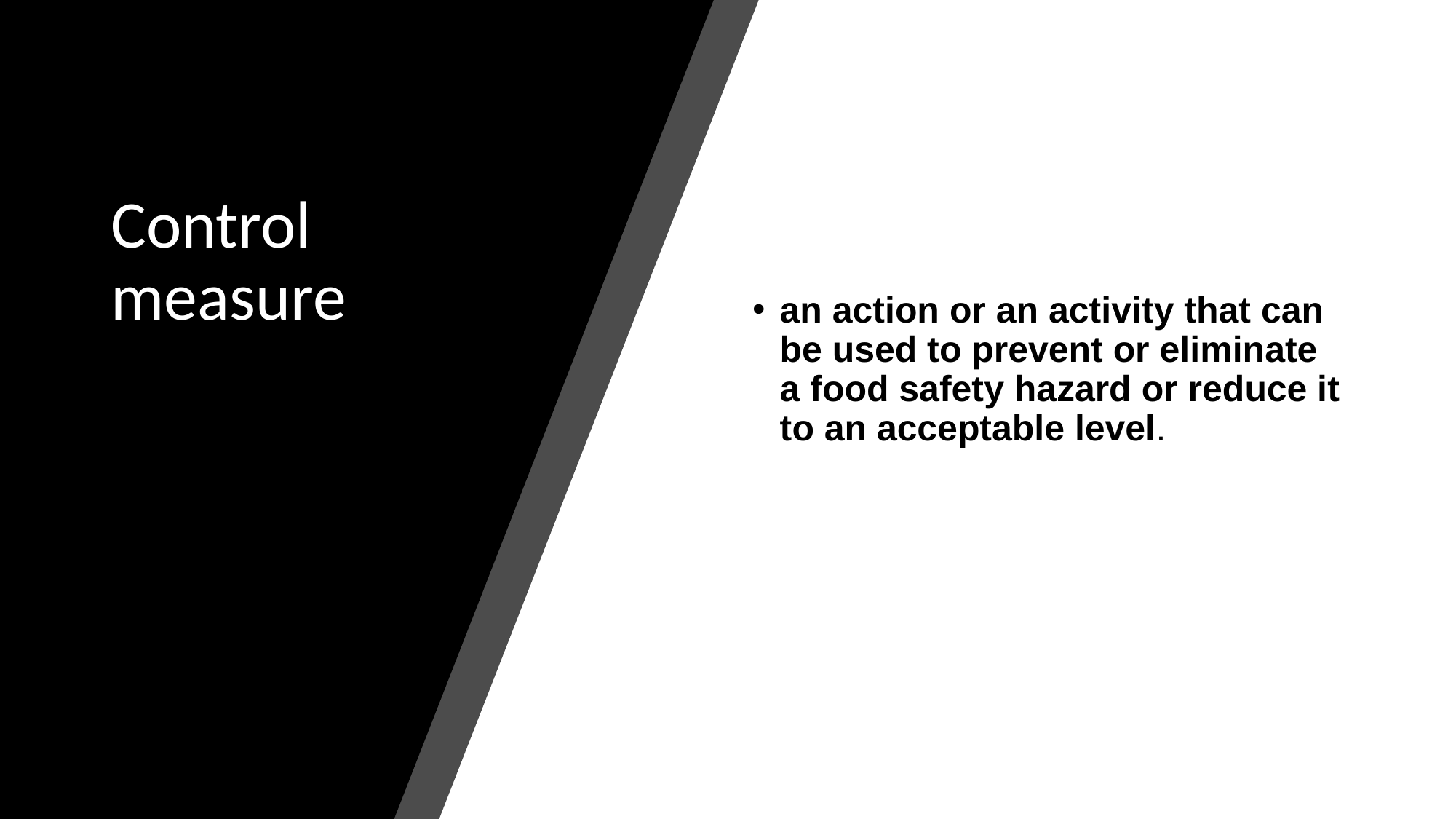

# Control measure
an action or an activity that can be used to prevent or eliminate a food safety hazard or reduce it to an acceptable level.